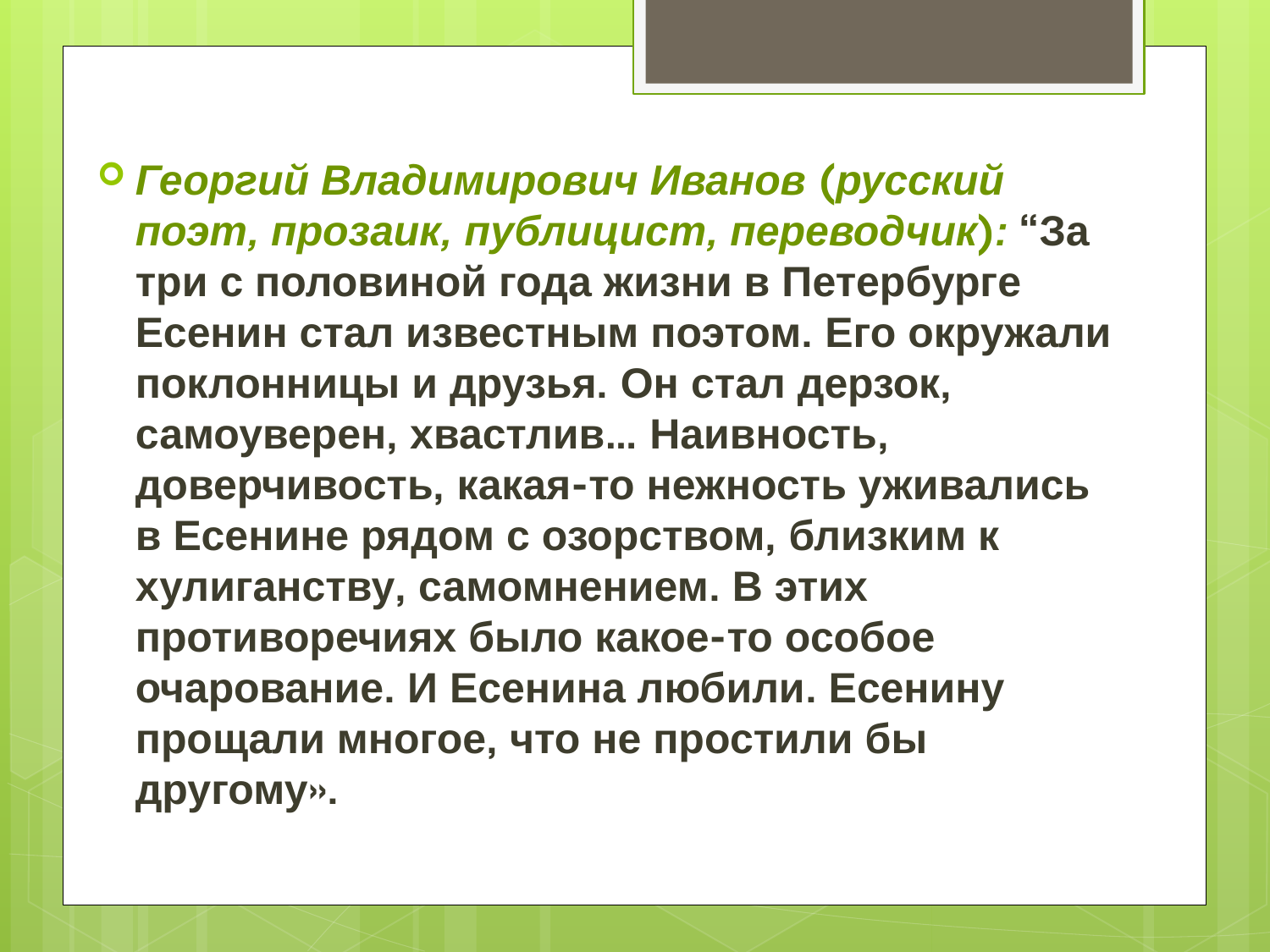

Георгий Владимирович Иванов (русский поэт, прозаик, публицист, переводчик): “За три с половиной года жизни в Петербурге Есенин стал известным поэтом. Его окружали поклонницы и друзья. Он стал дерзок, самоуверен, хвастлив… Наивность, доверчивость, какая-то нежность уживались в Есенине рядом с озорством, близким к хулиганству, самомнением. В этих противоречиях было какое-то особое очарование. И Есенина любили. Есенину прощали многое, что не простили бы другому».